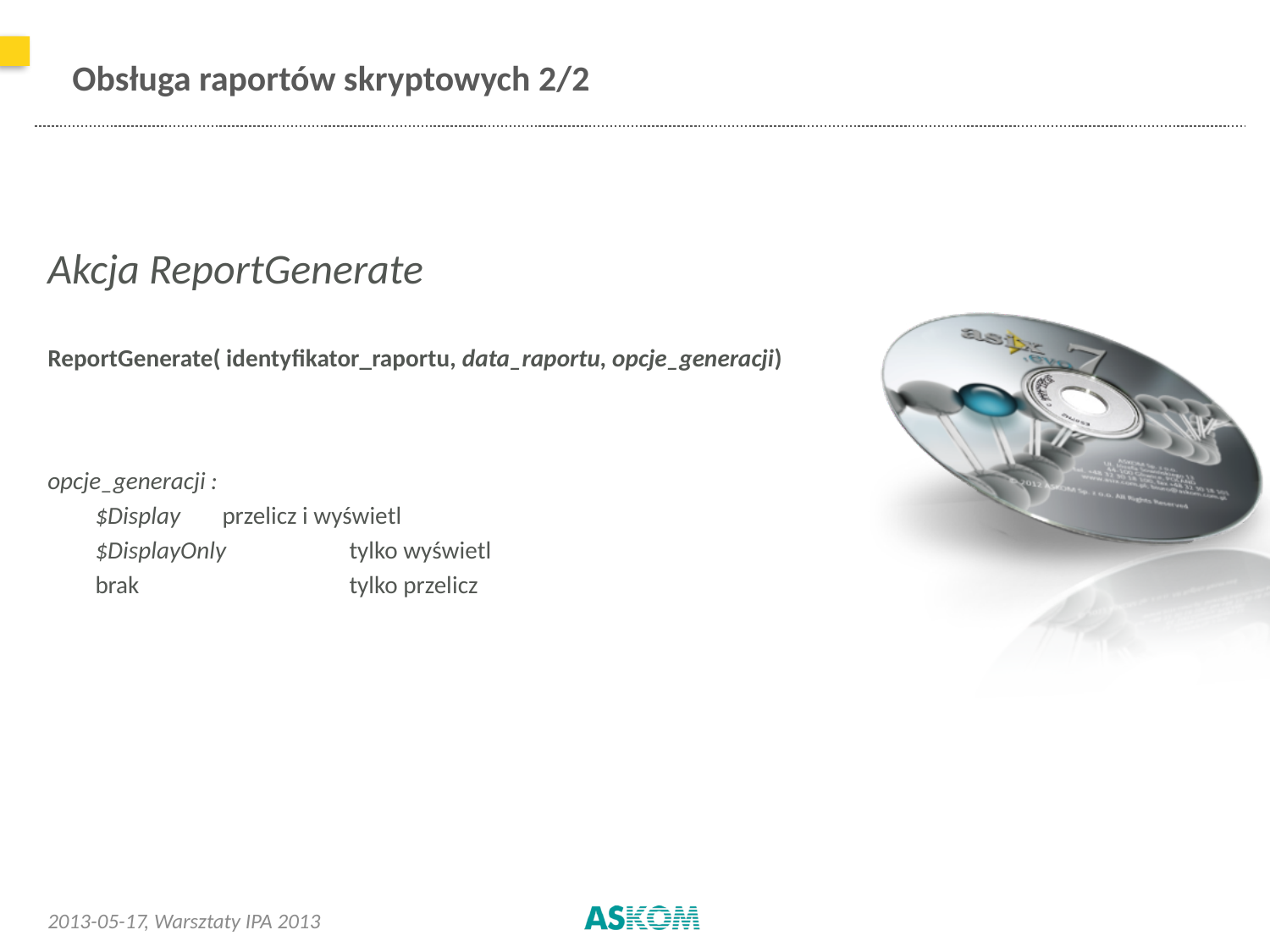

# Obsługa raportów skryptowych 2/2

Akcja ReportGenerate

ReportGenerate( identyfikator_raportu, data_raportu, opcje_generacji)

opcje_generacji :
	$Display	przelicz i wyświetl
	$DisplayOnly	tylko wyświetl
	brak		tylko przelicz
2013-05-17
, Warsztaty IPA 2013